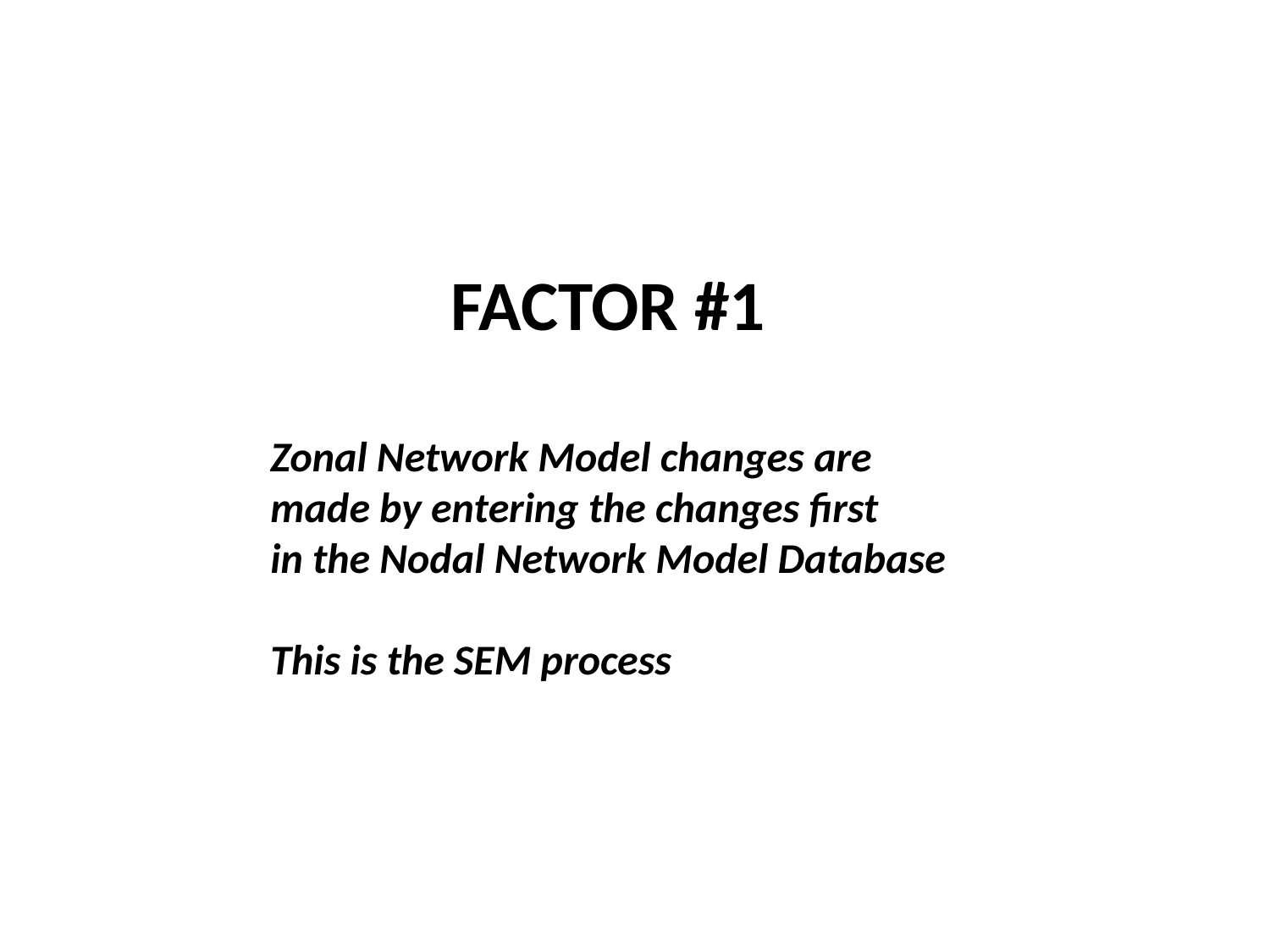

FACTOR #1

Zonal Network Model changes are
made by entering the changes first
in the Nodal Network Model Database

This is the SEM process